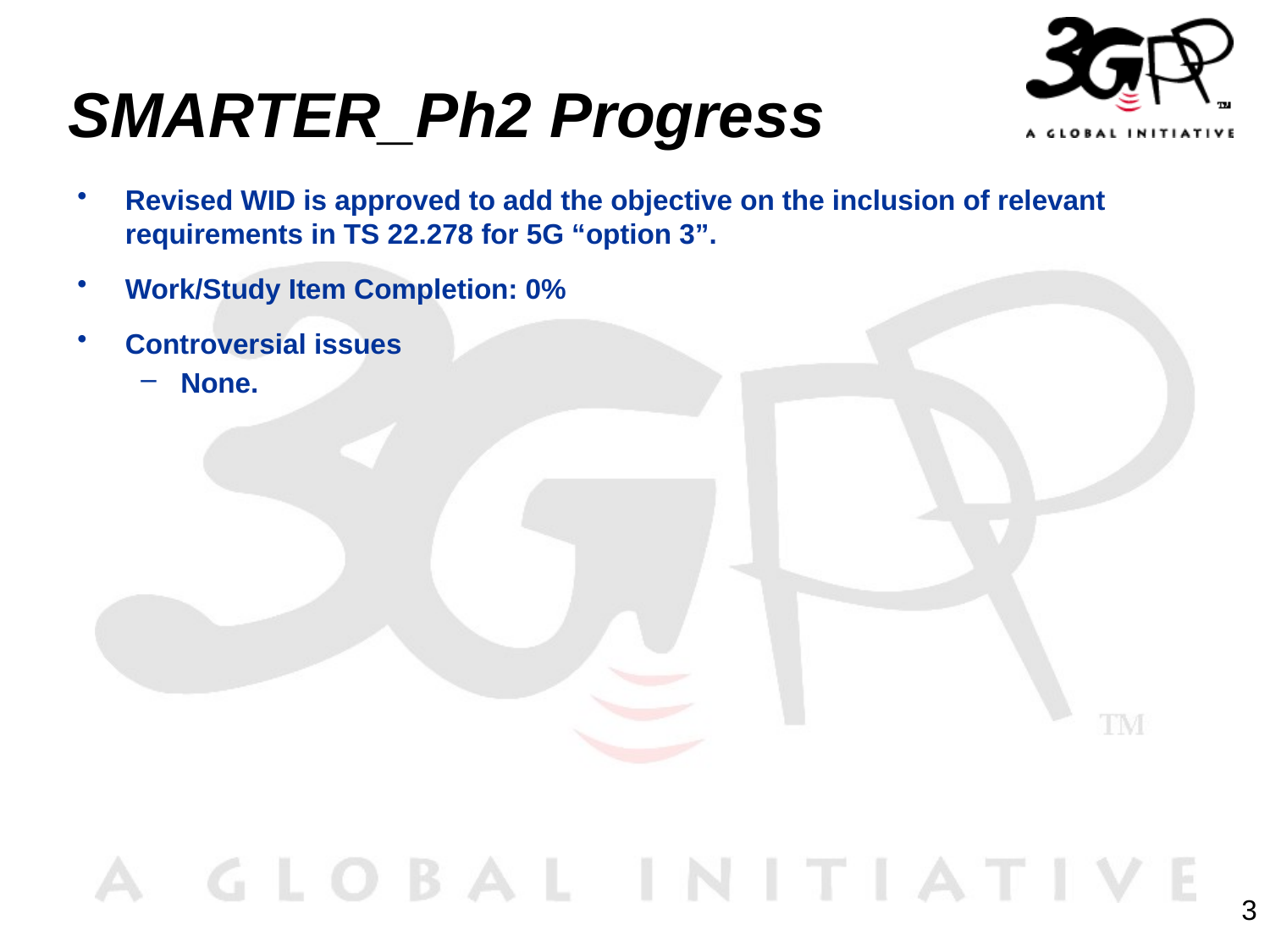

# SMARTER_Ph2 Progress
Revised WID is approved to add the objective on the inclusion of relevant requirements in TS 22.278 for 5G “option 3”.
Work/Study Item Completion: 0%
Controversial issues
None.

3